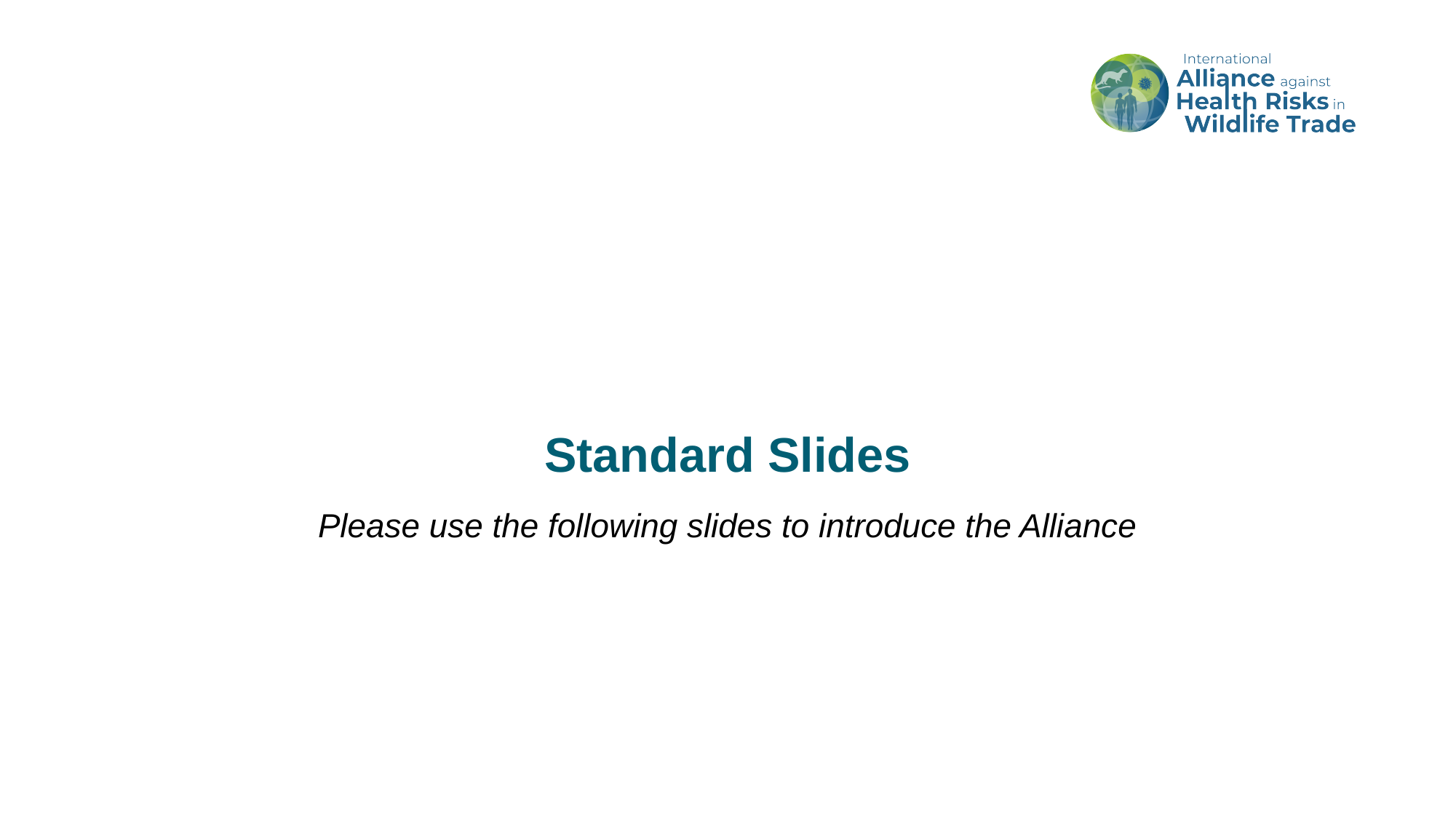

# Standard Slides
Please use the following slides to introduce the Alliance